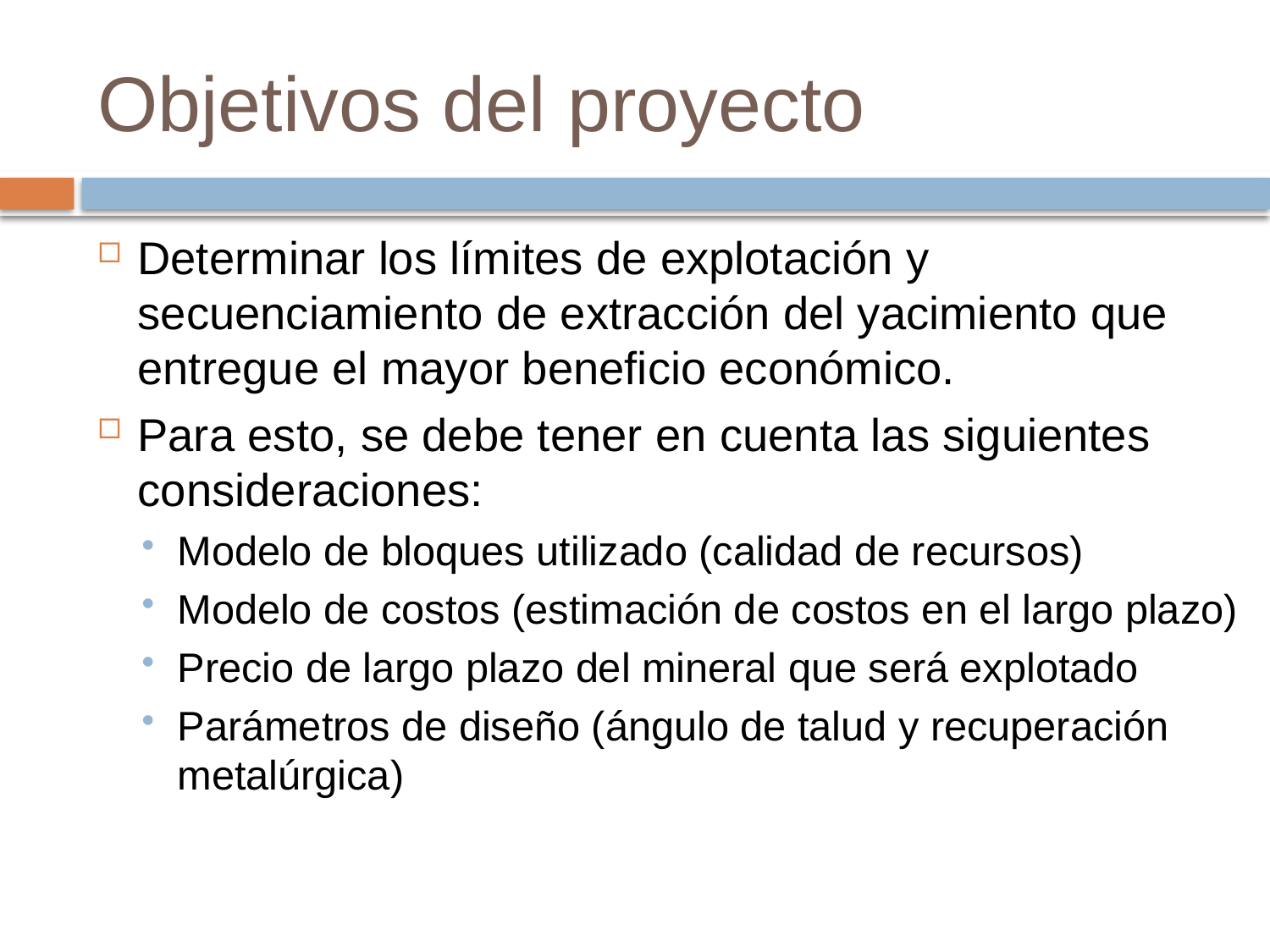

# Objetivos del proyecto
Determinar los límites de explotación y secuenciamiento de extracción del yacimiento que entregue el mayor beneficio económico.
Para esto, se debe tener en cuenta las siguientes consideraciones:
Modelo de bloques utilizado (calidad de recursos)
Modelo de costos (estimación de costos en el largo plazo)
Precio de largo plazo del mineral que será explotado
Parámetros de diseño (ángulo de talud y recuperación metalúrgica)